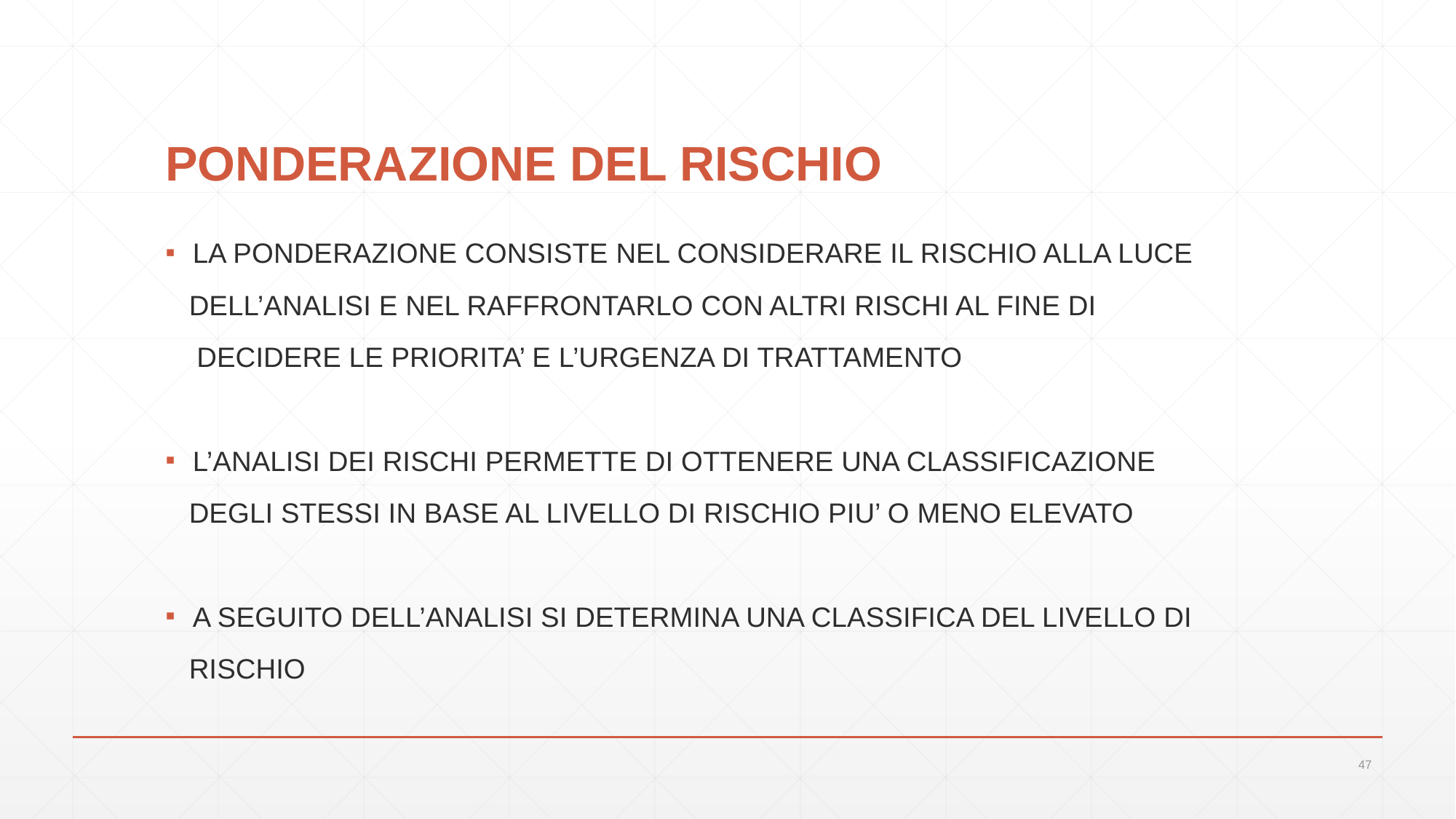

# PONDERAZIONE DEL RISCHIO
LA PONDERAZIONE CONSISTE NEL CONSIDERARE IL RISCHIO ALLA LUCE
   DELL’ANALISI E NEL RAFFRONTARLO CON ALTRI RISCHI AL FINE DI
    DECIDERE LE PRIORITA’ E L’URGENZA DI TRATTAMENTO

L’ANALISI DEI RISCHI PERMETTE DI OTTENERE UNA CLASSIFICAZIONE
   DEGLI STESSI IN BASE AL LIVELLO DI RISCHIO PIU’ O MENO ELEVATO

A SEGUITO DELL’ANALISI SI DETERMINA UNA CLASSIFICA DEL LIVELLO DI
   RISCHIO

47